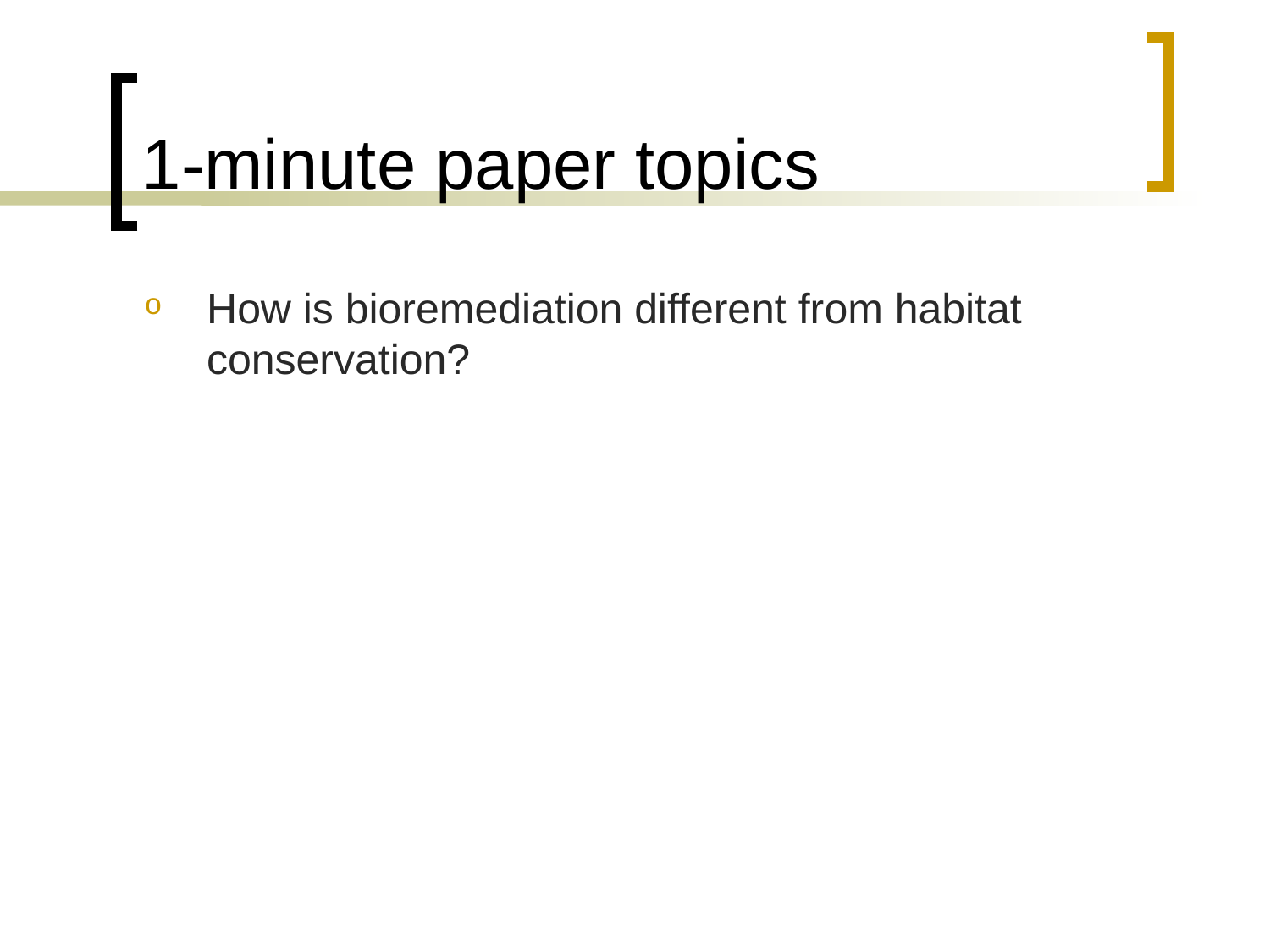

# 1-minute paper topics
How is bioremediation different from habitat conservation?